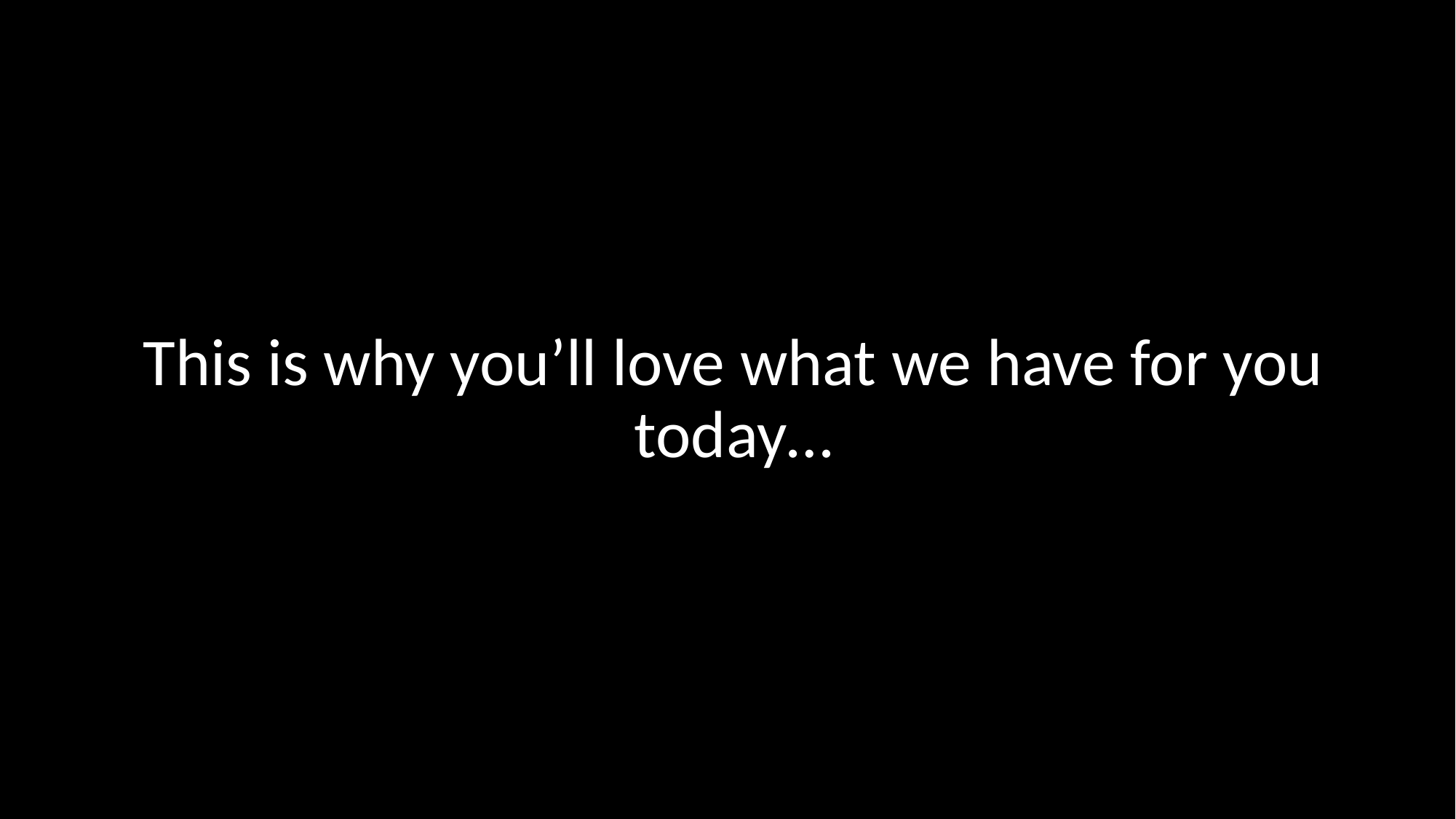

This is why you’ll love what we have for you today…